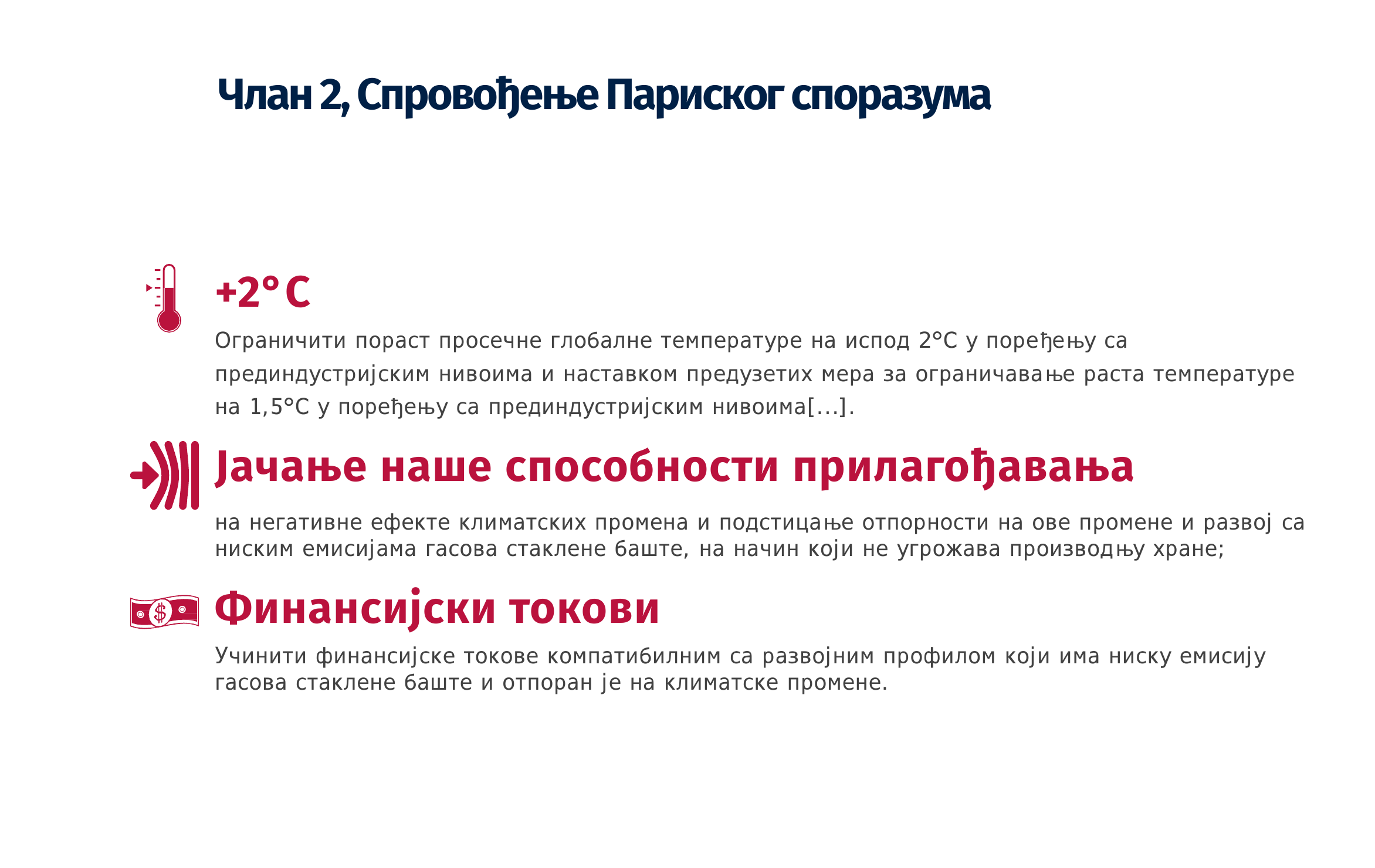

# Члан 2, Спровођење Париског споразума
+2°C
Ограничити пораст просечне глобалне температуре на испод 2°C у поређењу са прединдустријским нивоима и наставком предузетих мера за ограничавање раста температуре на 1,5°C у поређењу са прединдустријским нивоима[...].
Јачање наше способности прилагођавања
на негативне ефекте климатских промена и подстицање отпорности на ове промене и развој са ниским емисијама гасова стаклене баште, на начин који не угрожава производњу хране;
Финансијски токови
Учинити финансијске токове компатибилним са развојним профилом који има ниску емисију гасова стаклене баште и отпоран је на климатске промене.